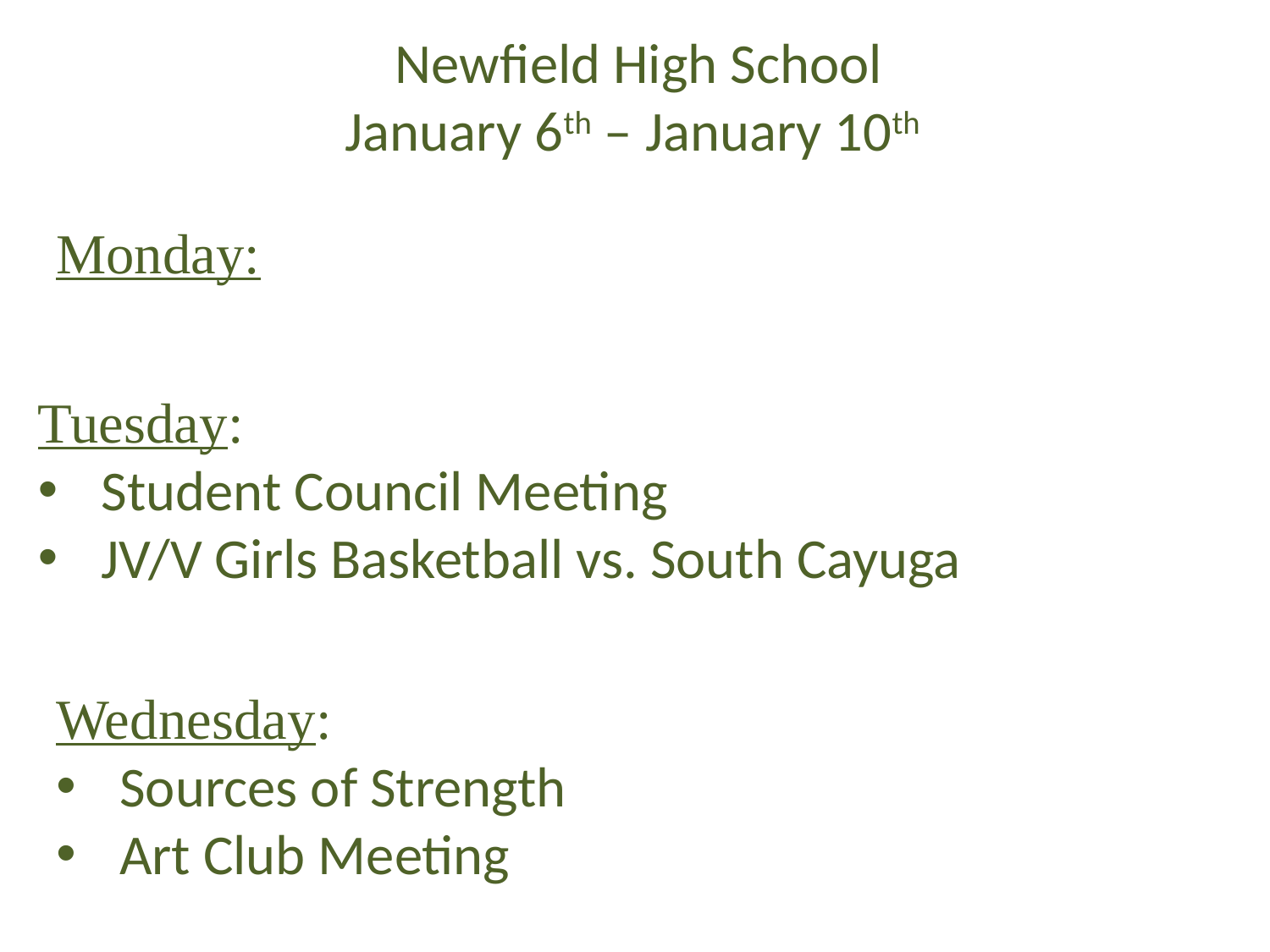

Newfield High School
January 6th – January 10th
Monday:
Tuesday:
Student Council Meeting
JV/V Girls Basketball vs. South Cayuga
Wednesday:
Sources of Strength
Art Club Meeting